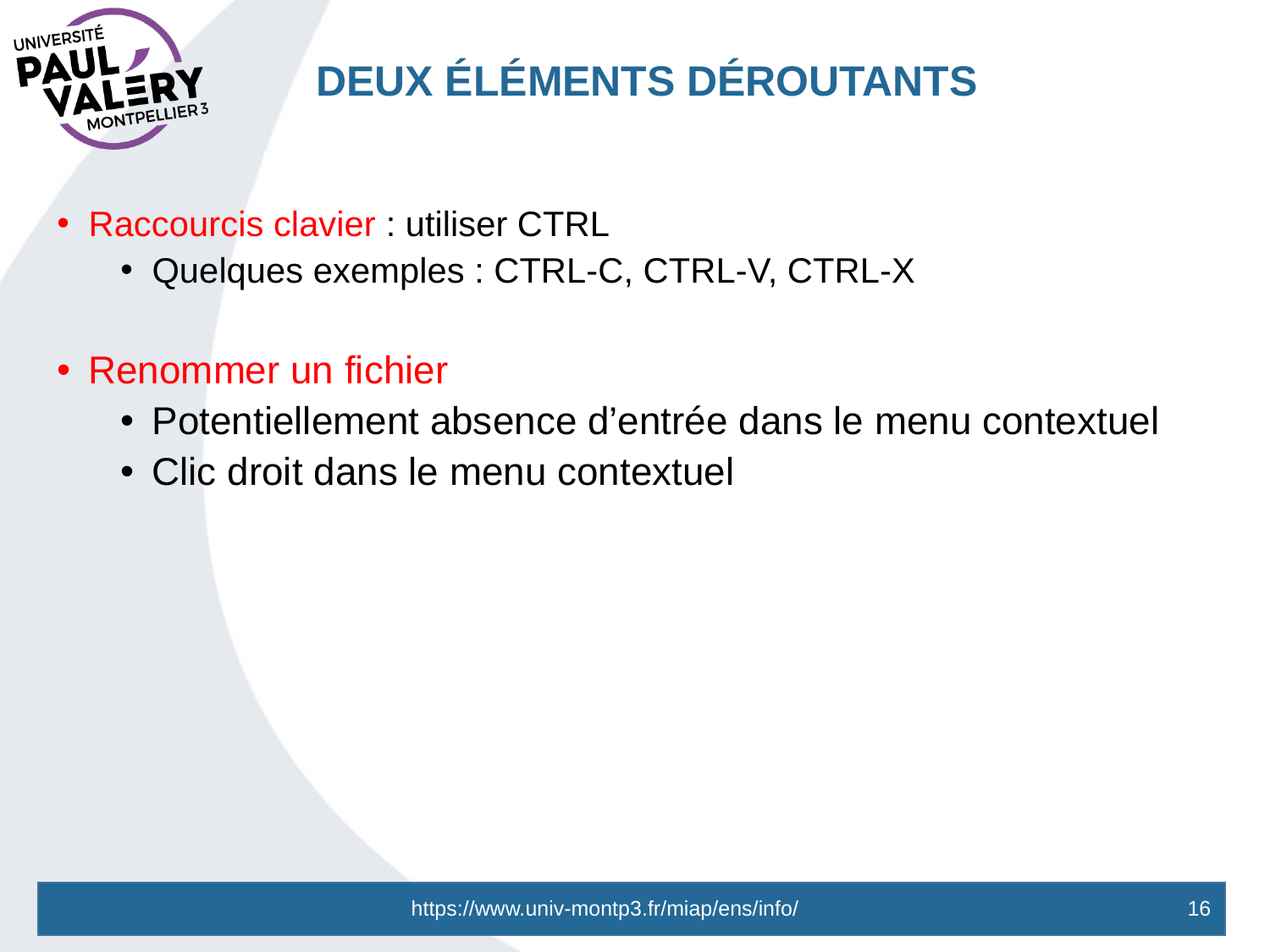

Deux éléments déroutants
Raccourcis clavier : utiliser CTRL
Quelques exemples : CTRL-C, CTRL-V, CTRL-X

Renommer un fichier
Potentiellement absence d’entrée dans le menu contextuel
Clic droit dans le menu contextuel

https://www.univ-montp3.fr/miap/ens/info/
16